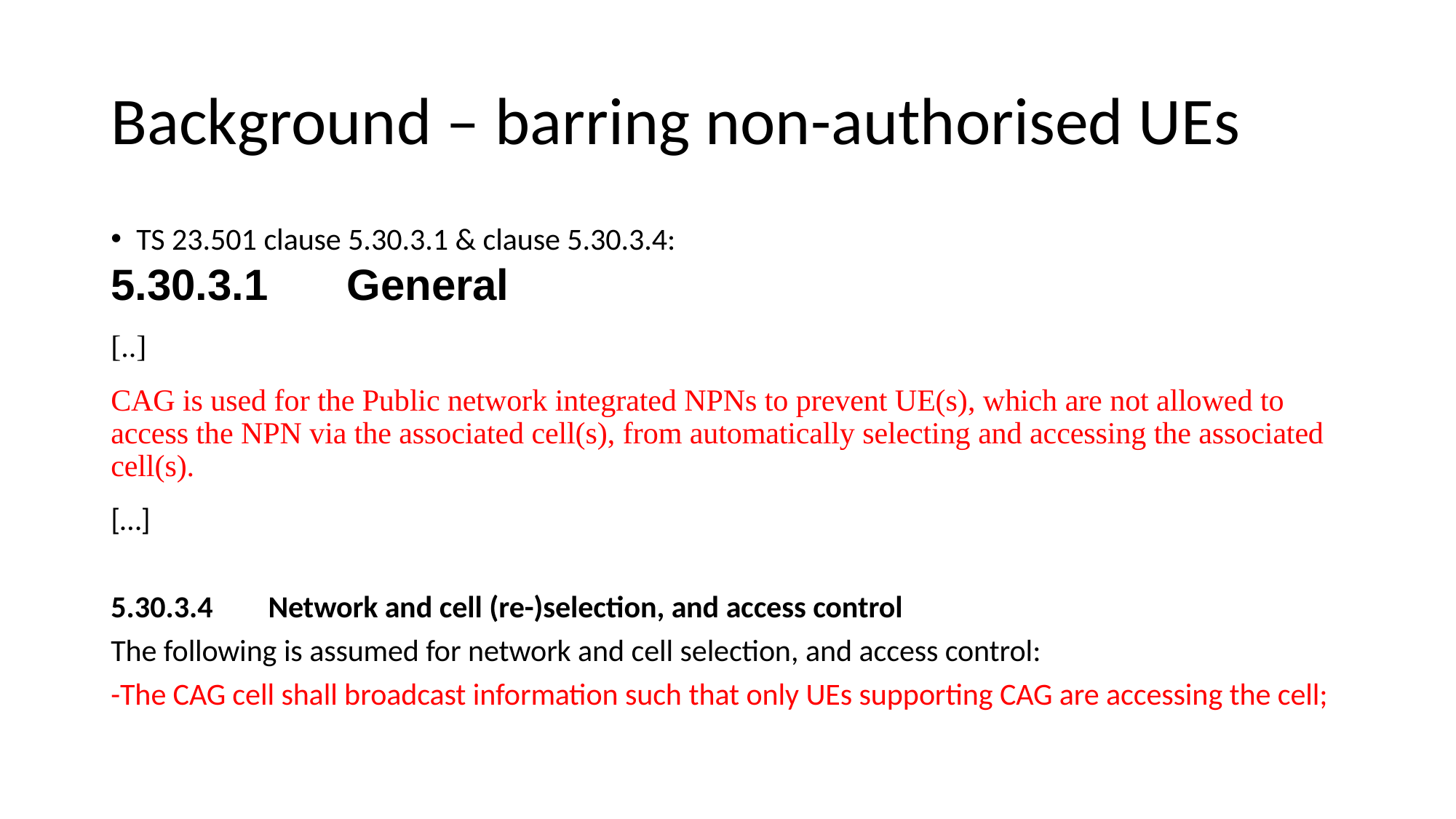

# Background – barring non-authorised UEs
TS 23.501 clause 5.30.3.1 & clause 5.30.3.4:
5.30.3.1	General
[..]
CAG is used for the Public network integrated NPNs to prevent UE(s), which are not allowed to access the NPN via the associated cell(s), from automatically selecting and accessing the associated cell(s).
[…]

5.30.3.4	Network and cell (re-)selection, and access control
The following is assumed for network and cell selection, and access control:
-The CAG cell shall broadcast information such that only UEs supporting CAG are accessing the cell;